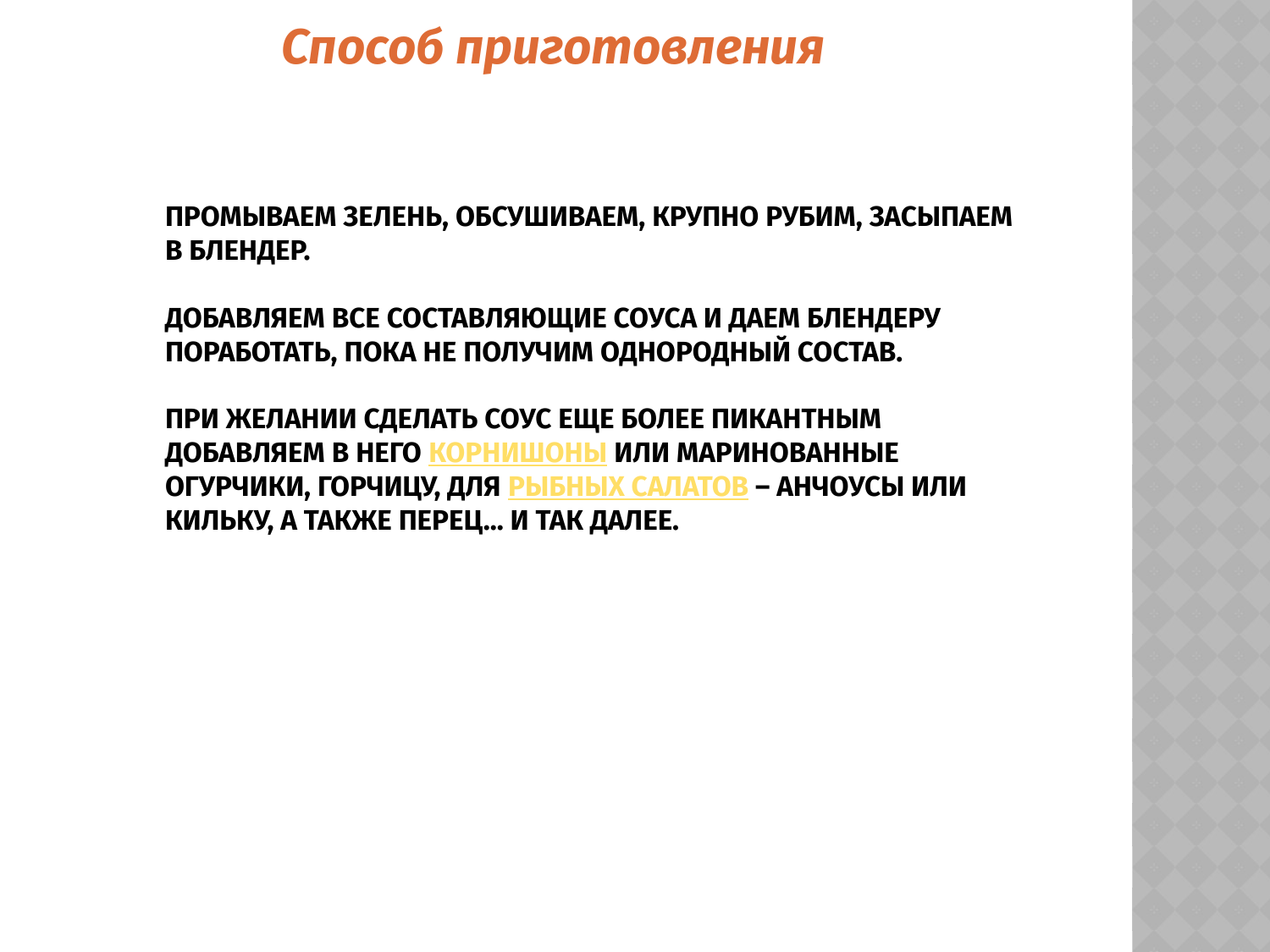

Способ приготовления

# Промываем зелень, обсушиваем, крупно рубим, засыпаем в блендер. Добавляем все составляющие соуса и даем блендеру поработать, пока не получим однородный состав. При желании сделать соус еще более пикантным добавляем в него корнишоны или маринованные огурчики, горчицу, для рыбных салатов – анчоусы или кильку, а также перец... и так далее.